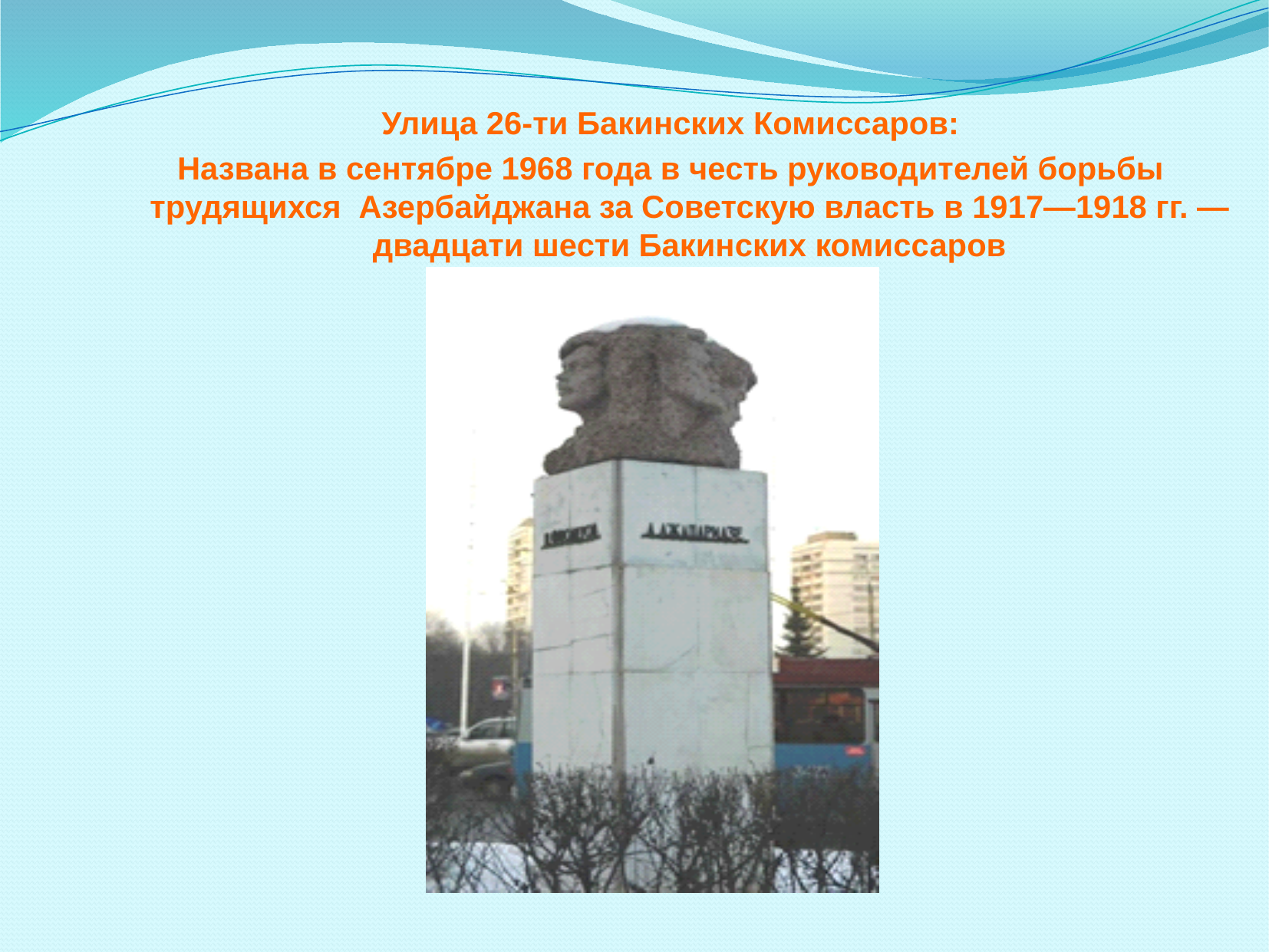

#

Улица 26-ти Бакинских Комиссаров:
Названа в сентябре 1968 года в честь руководителей борьбы трудящихся  Азербайджана за Советскую власть в 1917—1918 гг. — двадцати шести Бакинских комиссаров